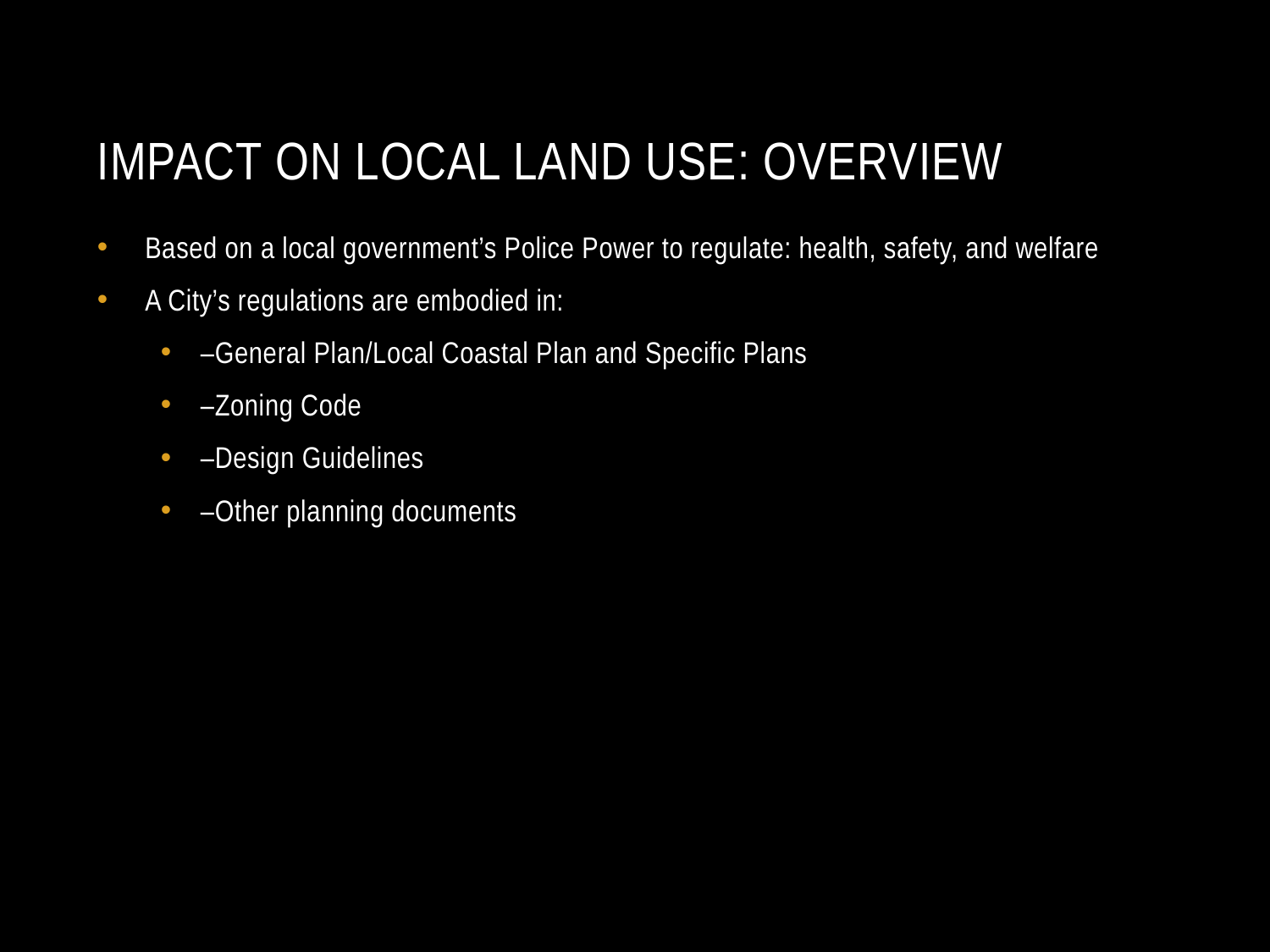

# IMPACT ON LOCAL LAND USE: OVERVIEW
Based on a local government’s Police Power to regulate: health, safety, and welfare
A City’s regulations are embodied in:
–General Plan/Local Coastal Plan and Specific Plans
–Zoning Code
–Design Guidelines
–Other planning documents